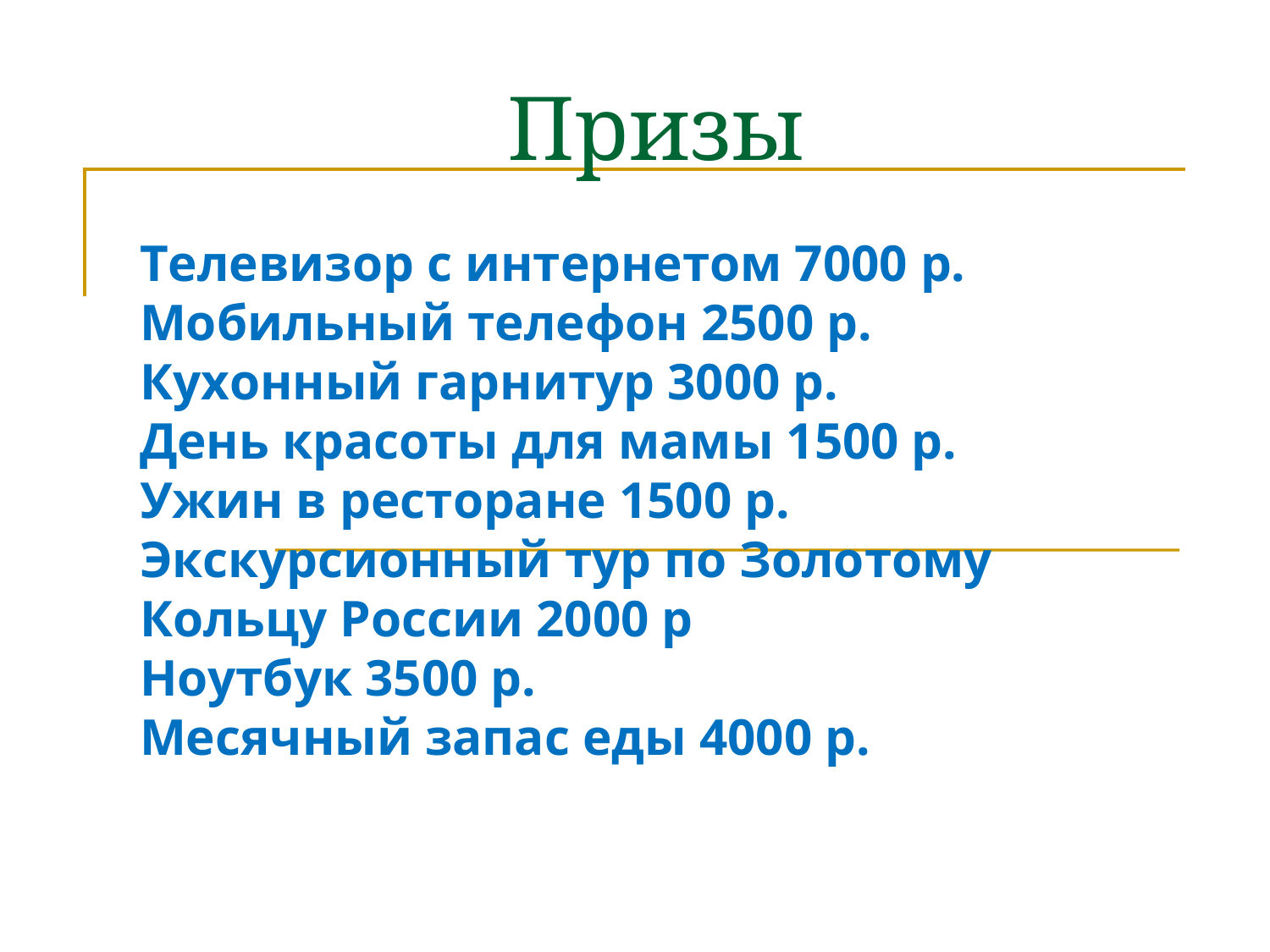

# Призы
Телевизор с интернетом 7000 р.
Мобильный телефон 2500 р.
Кухонный гарнитур 3000 р.
День красоты для мамы 1500 р.
Ужин в ресторане 1500 р.
Экскурсионный тур по Золотому Кольцу России 2000 р
Ноутбук 3500 р.
Месячный запас еды 4000 р.